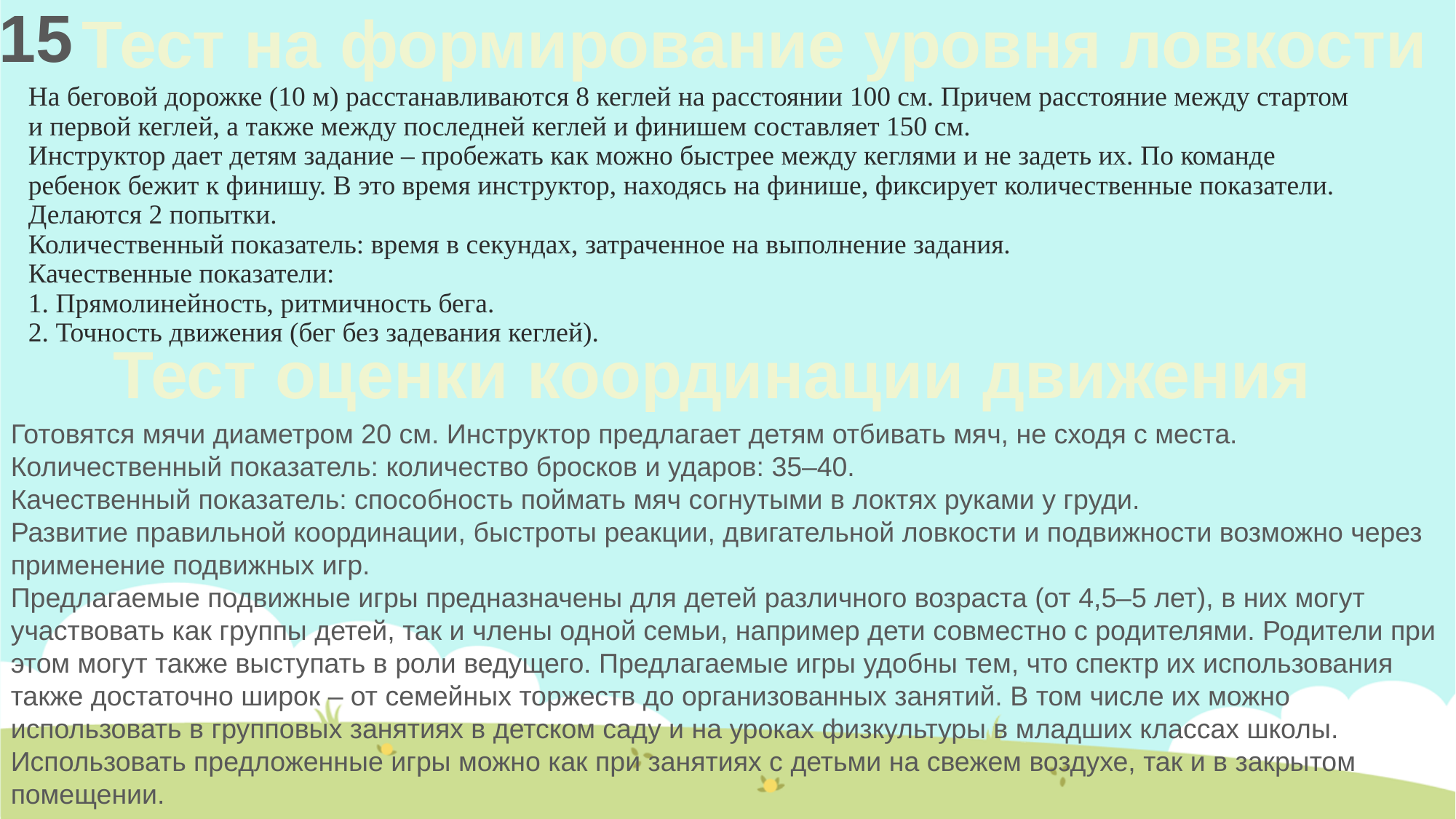

15
Тест на формирование уровня ловкости
На беговой дорожке (10 м) расстанавливаются 8 кеглей на расстоянии 100 см. Причем расстояние между стартом и первой кеглей, а также между последней кеглей и финишем составляет 150 см.
Инструктор дает детям задание – пробежать как можно быстрее между кеглями и не задеть их. По команде ребенок бежит к финишу. В это время инструктор, находясь на финише, фиксирует количественные показатели. Делаются 2 попытки.
Количественный показатель: время в секундах, затраченное на выполнение задания.
Качественные показатели:
1. Прямолинейность, ритмичность бега.
2. Точность движения (бег без задевания кеглей).
Тест оценки координации движения
Готовятся мячи диаметром 20 см. Инструктор предлагает детям отбивать мяч, не сходя с места.
Количественный показатель: количество бросков и ударов: 35–40.
Качественный показатель: способность поймать мяч согнутыми в локтях руками у груди.
Развитие правильной координации, быстроты реакции, двигательной ловкости и подвижности возможно через применение подвижных игр.
Предлагаемые подвижные игры предназначены для детей различного возраста (от 4,5–5 лет), в них могут участвовать как группы детей, так и члены одной семьи, например дети совместно с родителями. Родители при этом могут также выступать в роли ведущего. Предлагаемые игры удобны тем, что спектр их использования также достаточно широк – от семейных торжеств до организованных занятий. В том числе их можно использовать в групповых занятиях в детском саду и на уроках физкультуры в младших классах школы. Использовать предложенные игры можно как при занятиях с детьми на свежем воздухе, так и в закрытом помещении.